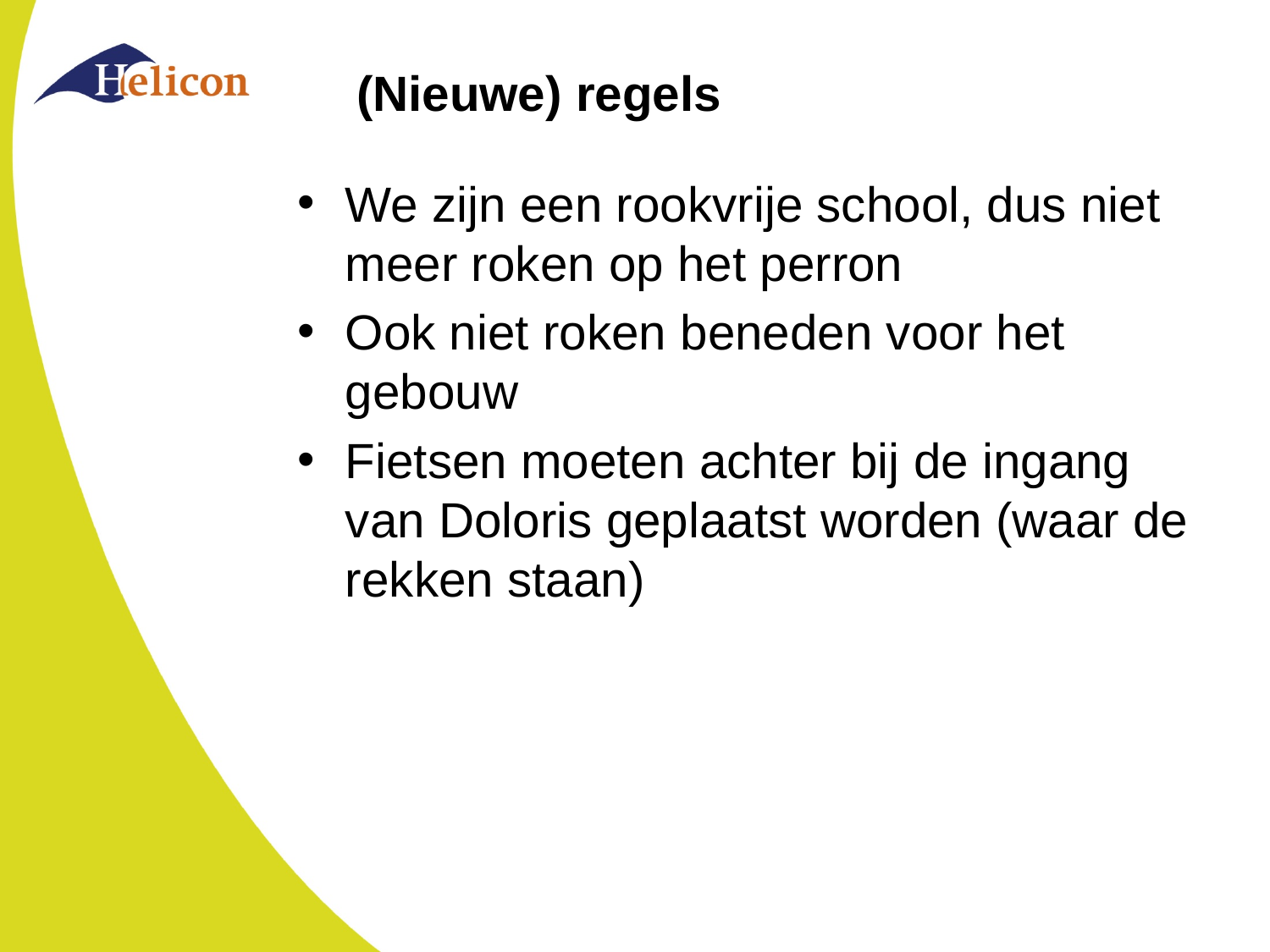

# (Nieuwe) regels
We zijn een rookvrije school, dus niet meer roken op het perron
Ook niet roken beneden voor het gebouw
Fietsen moeten achter bij de ingang van Doloris geplaatst worden (waar de rekken staan)